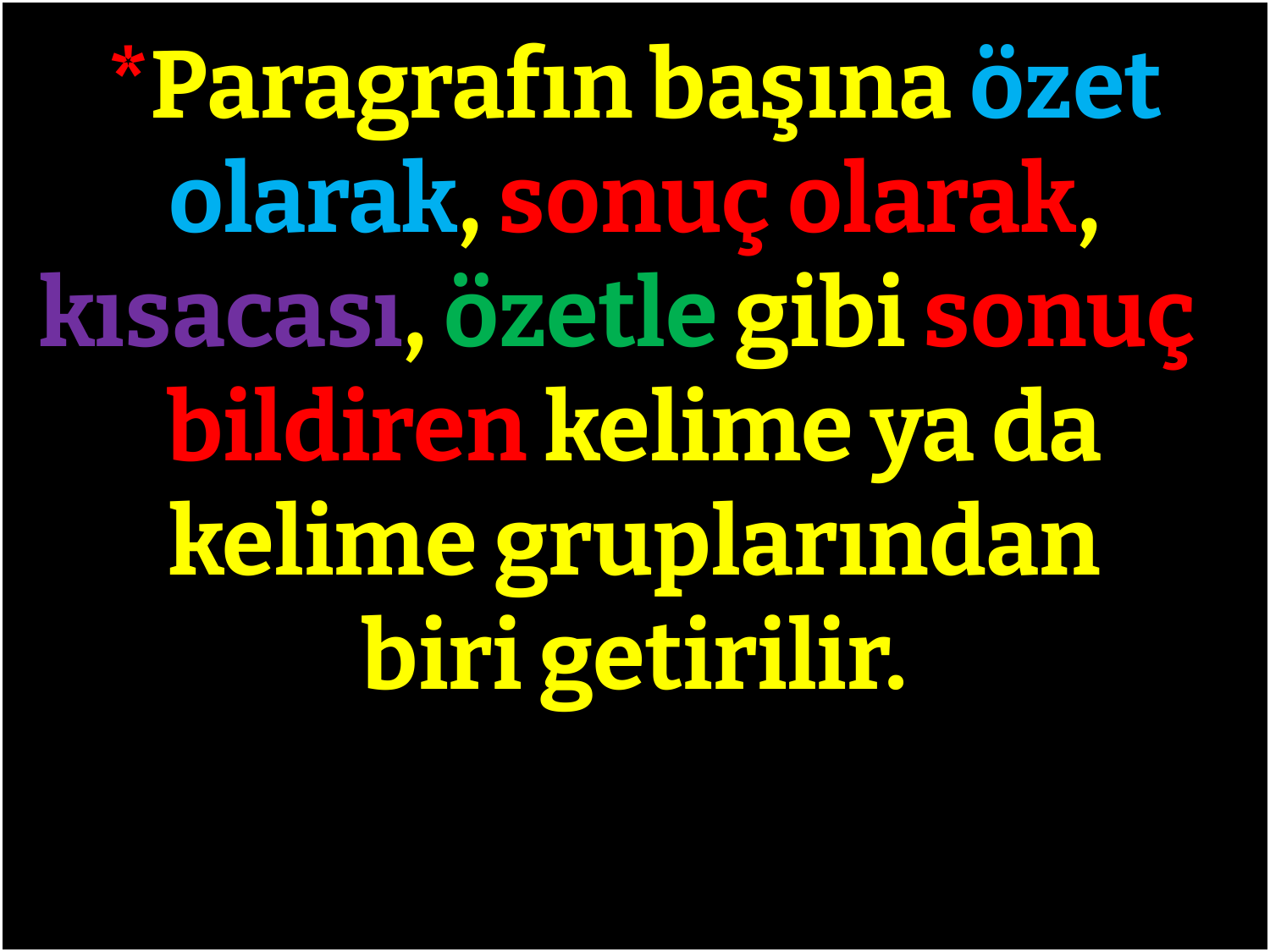

*Paragrafın başına özet olarak, sonuç olarak, kısacası, özetle gibi sonuç
bildiren kelime ya da kelime gruplarından
biri getirilir.
#